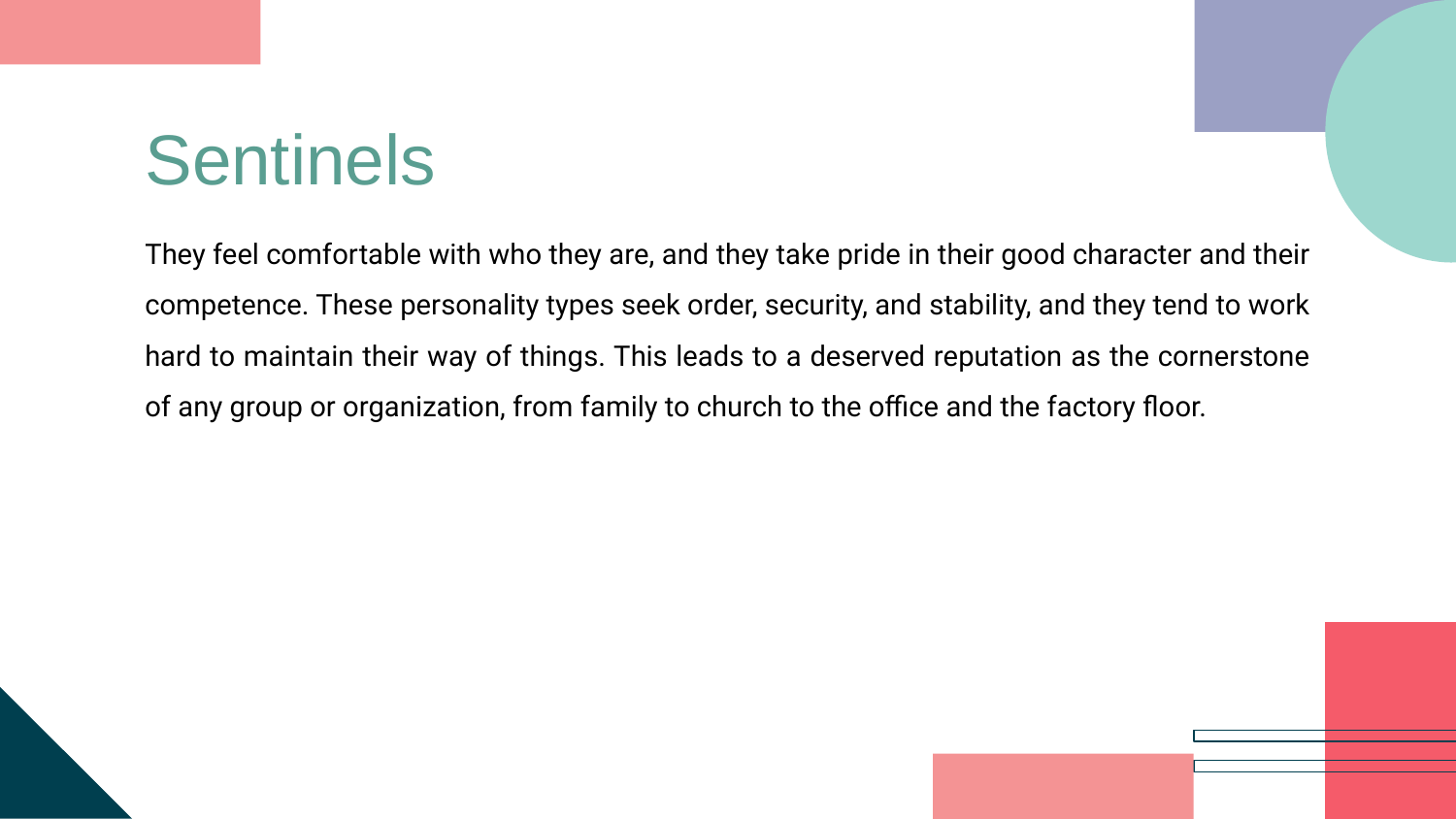

# Sentinels
They feel comfortable with who they are, and they take pride in their good character and their competence. These personality types seek order, security, and stability, and they tend to work hard to maintain their way of things. This leads to a deserved reputation as the cornerstone of any group or organization, from family to church to the office and the factory floor.